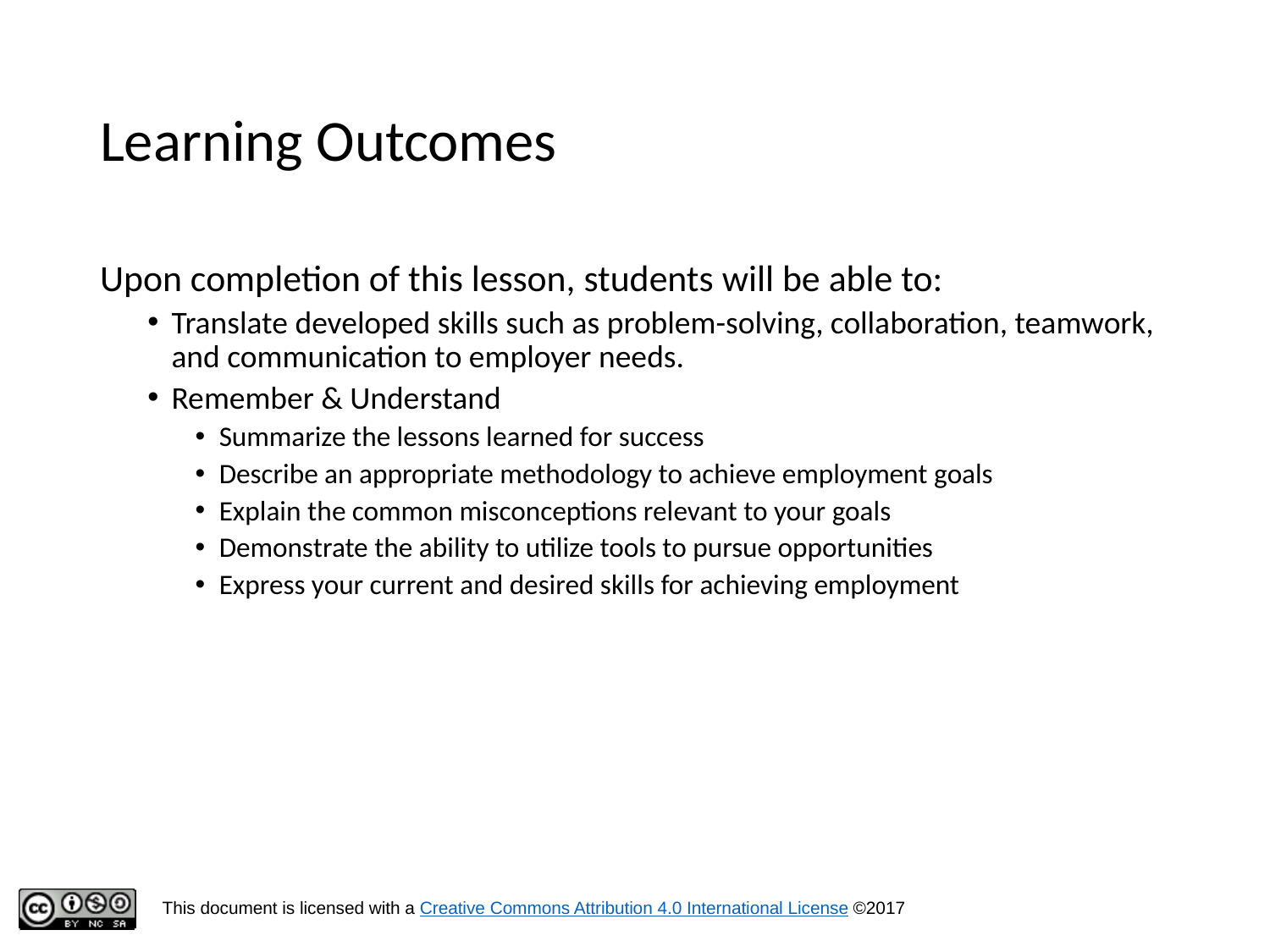

# Learning Outcomes
Upon completion of this lesson, students will be able to:
Translate developed skills such as problem-solving, collaboration, teamwork, and communication to employer needs.
Remember & Understand
Summarize the lessons learned for success
Describe an appropriate methodology to achieve employment goals
Explain the common misconceptions relevant to your goals
Demonstrate the ability to utilize tools to pursue opportunities
Express your current and desired skills for achieving employment